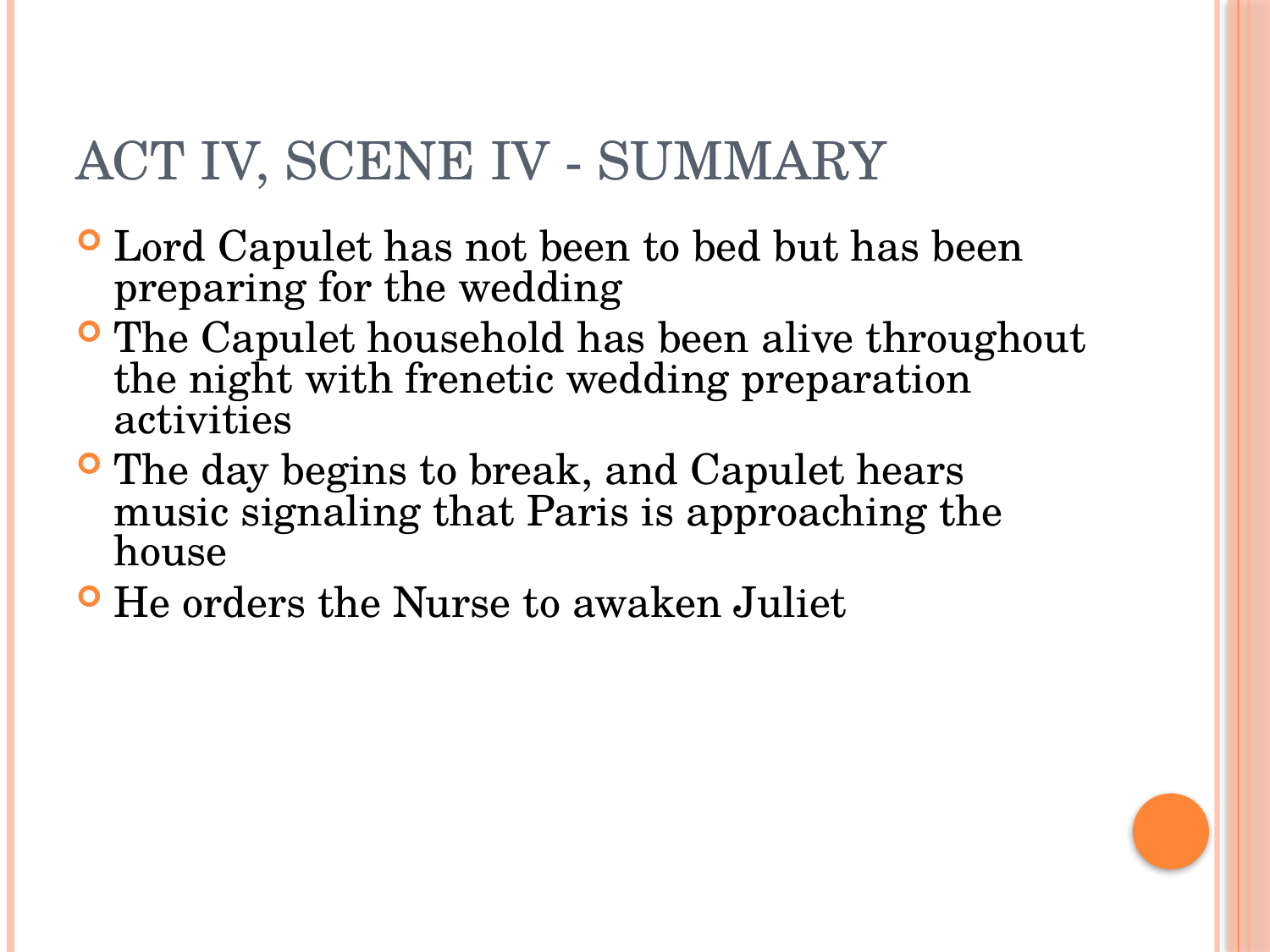

# Act IV, Scene iv - Summary
Lord Capulet has not been to bed but has been preparing for the wedding
The Capulet household has been alive throughout the night with frenetic wedding preparation activities
The day begins to break, and Capulet hears music signaling that Paris is approaching the house
He orders the Nurse to awaken Juliet